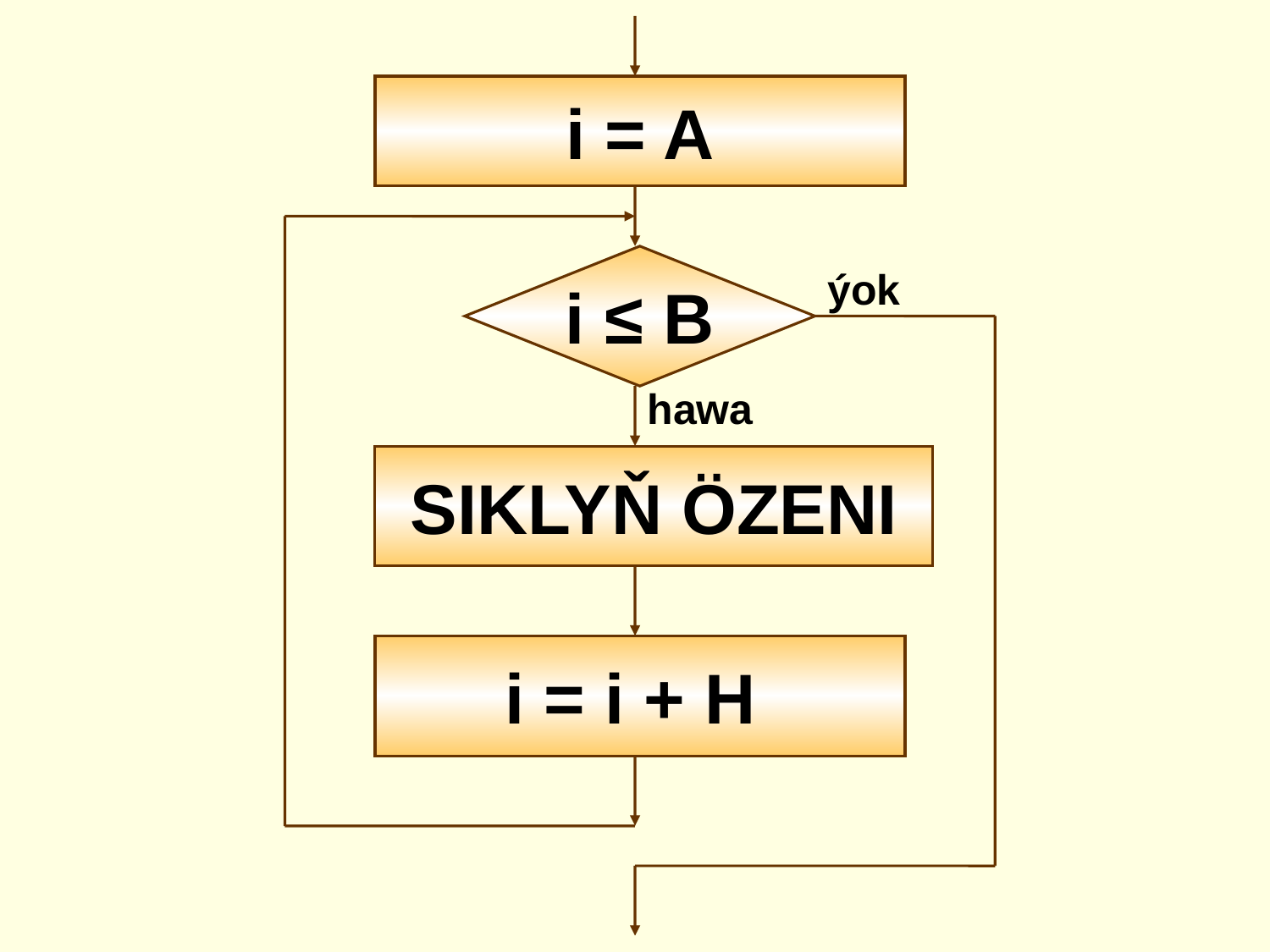

i = A

i ≤ B
ýok

SIKLYŇ ÖZENI

i = i + H

hаwa